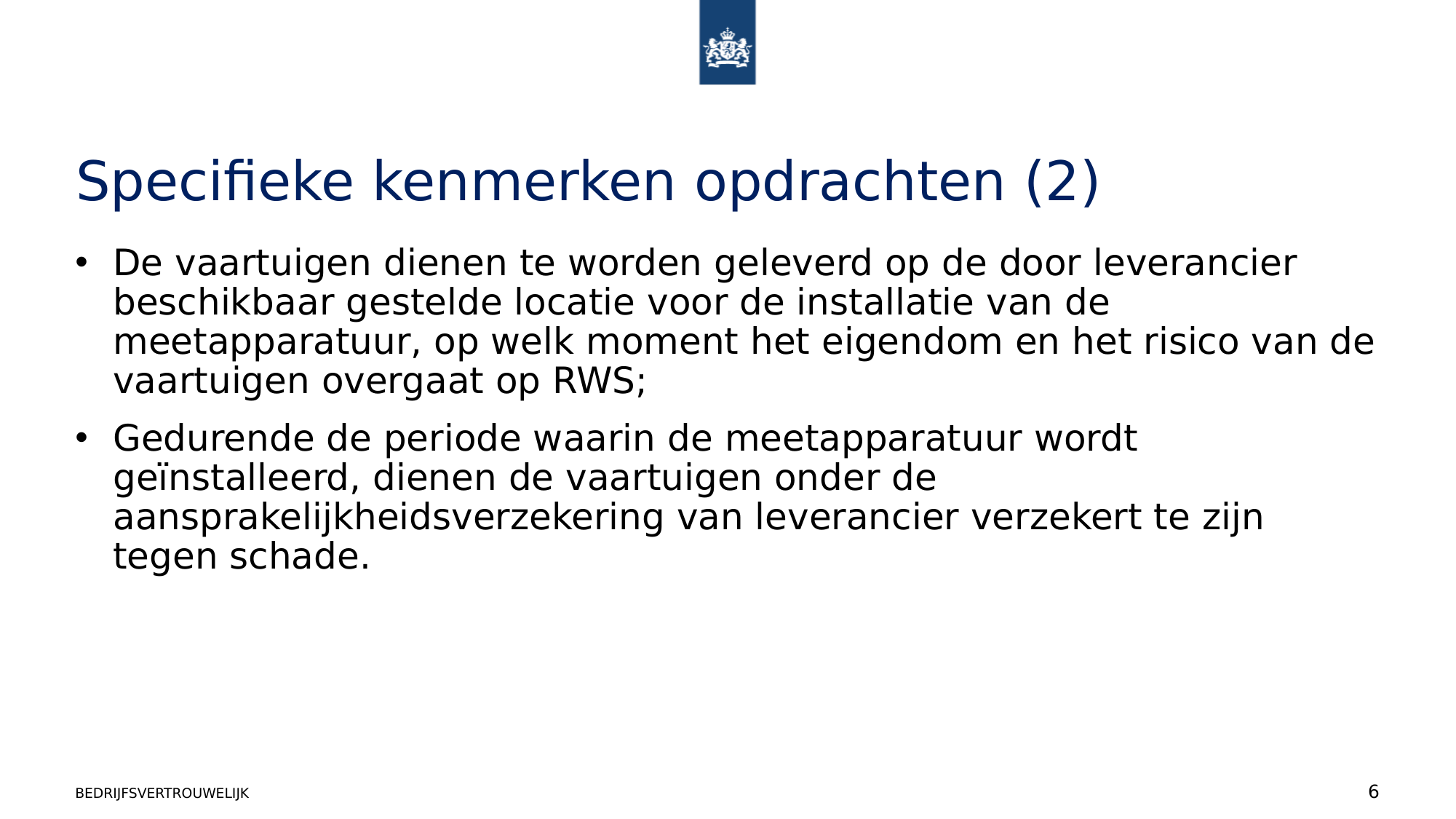

# Specifieke kenmerken opdrachten (2)
De vaartuigen dienen te worden geleverd op de door leverancier beschikbaar gestelde locatie voor de installatie van de meetapparatuur, op welk moment het eigendom en het risico van de vaartuigen overgaat op RWS;
Gedurende de periode waarin de meetapparatuur wordt geïnstalleerd, dienen de vaartuigen onder de aansprakelijkheidsverzekering van leverancier verzekert te zijn tegen schade.

BEDRIJFSVERTROUWELIJK
6